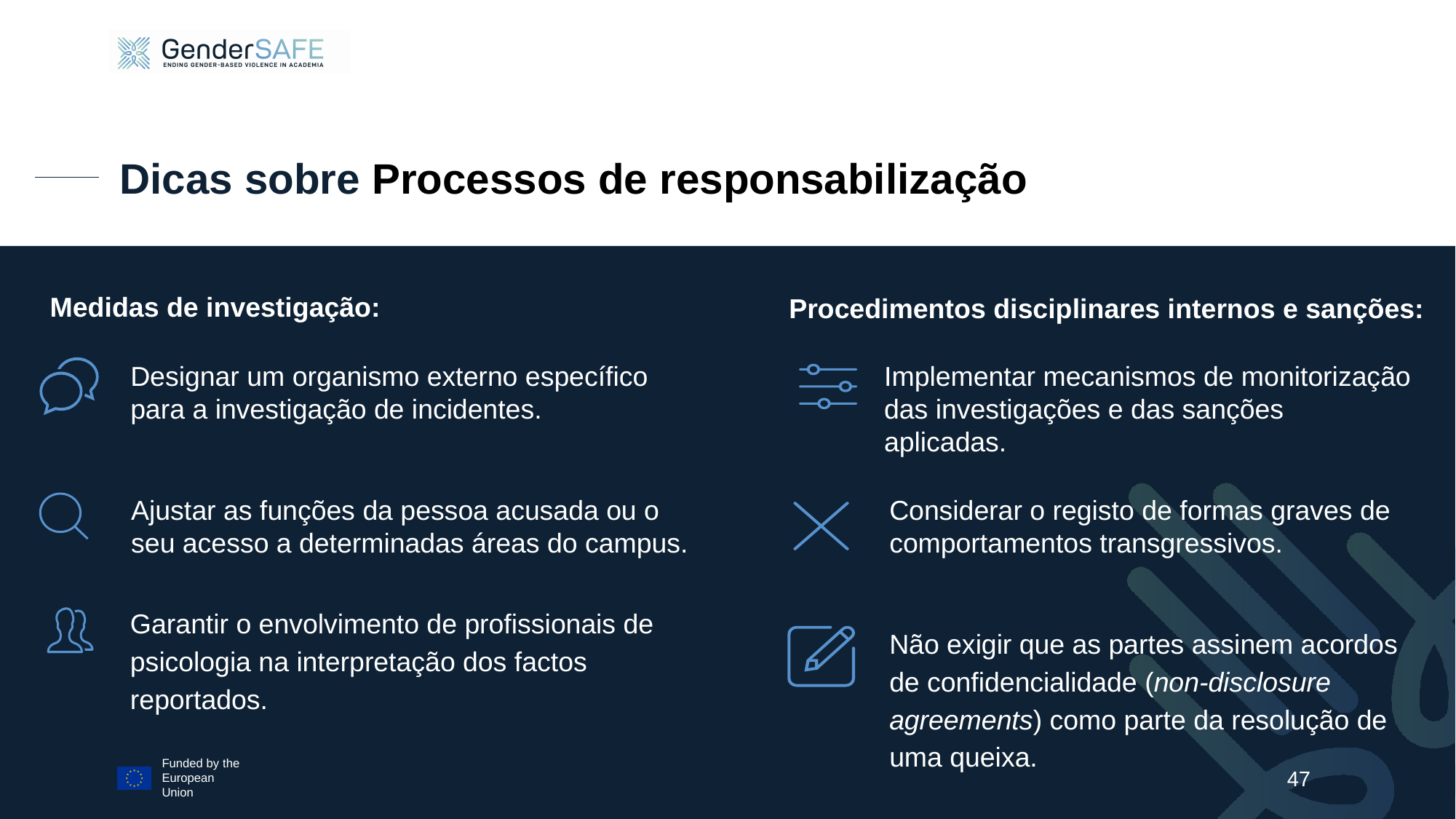

# Dicas sobre Processos de responsabilização
Medidas de investigação:
Procedimentos disciplinares internos e sanções:
Designar um organismo externo específico para a investigação de incidentes.
Implementar mecanismos de monitorização das investigações e das sanções aplicadas.

Considerar o registo de formas graves de comportamentos transgressivos.
Ajustar as funções da pessoa acusada ou o seu acesso a determinadas áreas do campus.

Garantir o envolvimento de profissionais de psicologia na interpretação dos factos reportados.

Não exigir que as partes assinem acordos de confidencialidade (non-disclosure agreements) como parte da resolução de uma queixa.